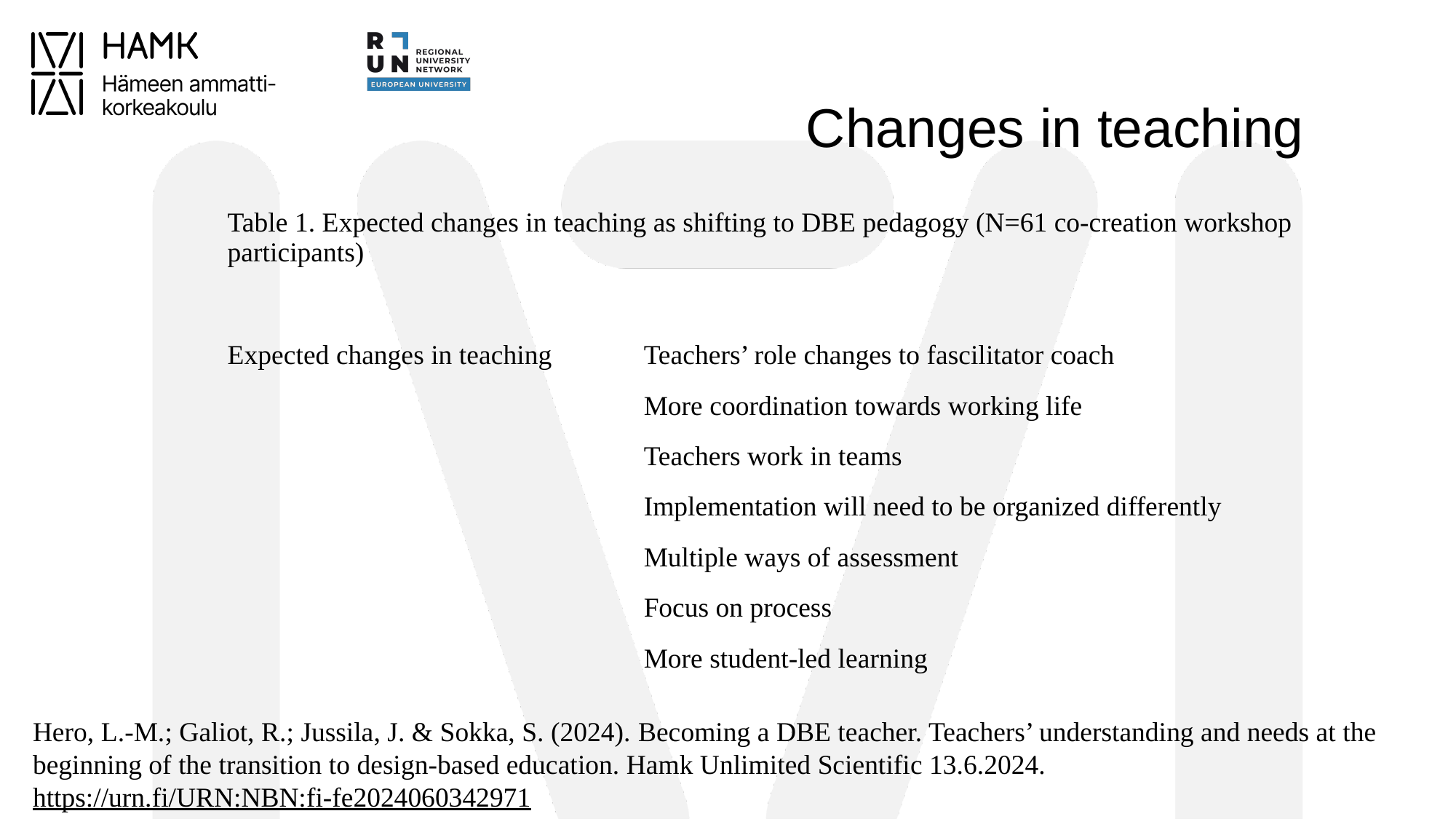

# Changes in teaching
| Table 1. Expected changes in teaching as shifting to DBE pedagogy (N=61 co-creation workshop participants) |  |
| --- | --- |
|  |  |
| Expected changes in teaching | Teachers’ role changes to fascilitator coach |
|  | More coordination towards working life |
|  | Teachers work in teams |
|  | Implementation will need to be organized differently |
|  | Multiple ways of assessment |
|  | Focus on process |
|  | More student-led learning |
Hero, L.-M.; Galiot, R.; Jussila, J. & Sokka, S. (2024). Becoming a DBE teacher. Teachers’ understanding and needs at the beginning of the transition to design-based education. Hamk Unlimited Scientific 13.6.2024. https://urn.fi/URN:NBN:fi-fe2024060342971